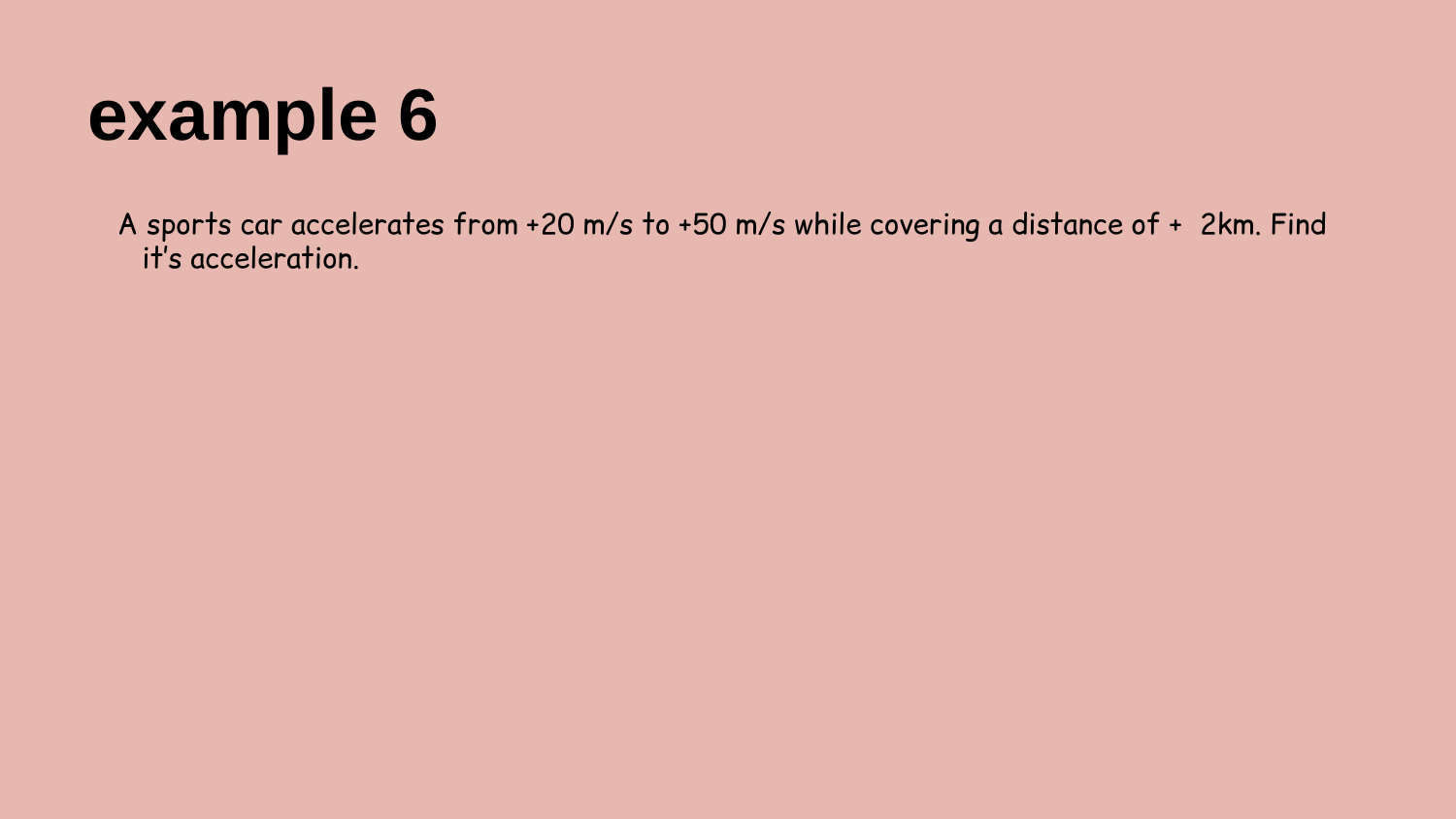

# example 6
A sports car accelerates from +20 m/s to +50 m/s while covering a distance of +  2km. Find it’s acceleration.